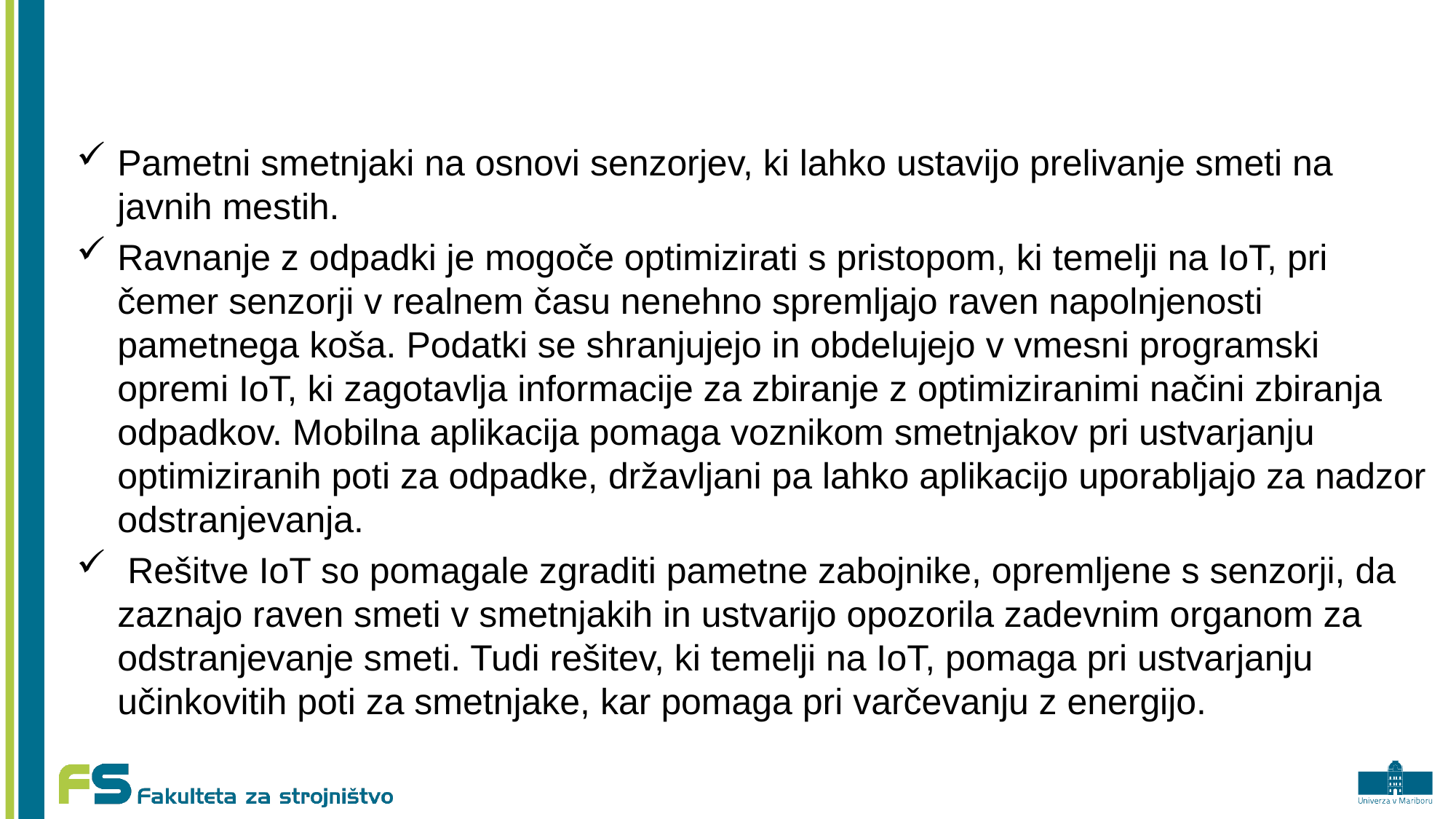

Pametni smetnjaki na osnovi senzorjev, ki lahko ustavijo prelivanje smeti na javnih mestih.
Ravnanje z odpadki je mogoče optimizirati s pristopom, ki temelji na IoT, pri čemer senzorji v realnem času nenehno spremljajo raven napolnjenosti pametnega koša. Podatki se shranjujejo in obdelujejo v vmesni programski opremi IoT, ki zagotavlja informacije za zbiranje z optimiziranimi načini zbiranja odpadkov. Mobilna aplikacija pomaga voznikom smetnjakov pri ustvarjanju optimiziranih poti za odpadke, državljani pa lahko aplikacijo uporabljajo za nadzor odstranjevanja.
 Rešitve IoT so pomagale zgraditi pametne zabojnike, opremljene s senzorji, da zaznajo raven smeti v smetnjakih in ustvarijo opozorila zadevnim organom za odstranjevanje smeti. Tudi rešitev, ki temelji na IoT, pomaga pri ustvarjanju učinkovitih poti za smetnjake, kar pomaga pri varčevanju z energijo.